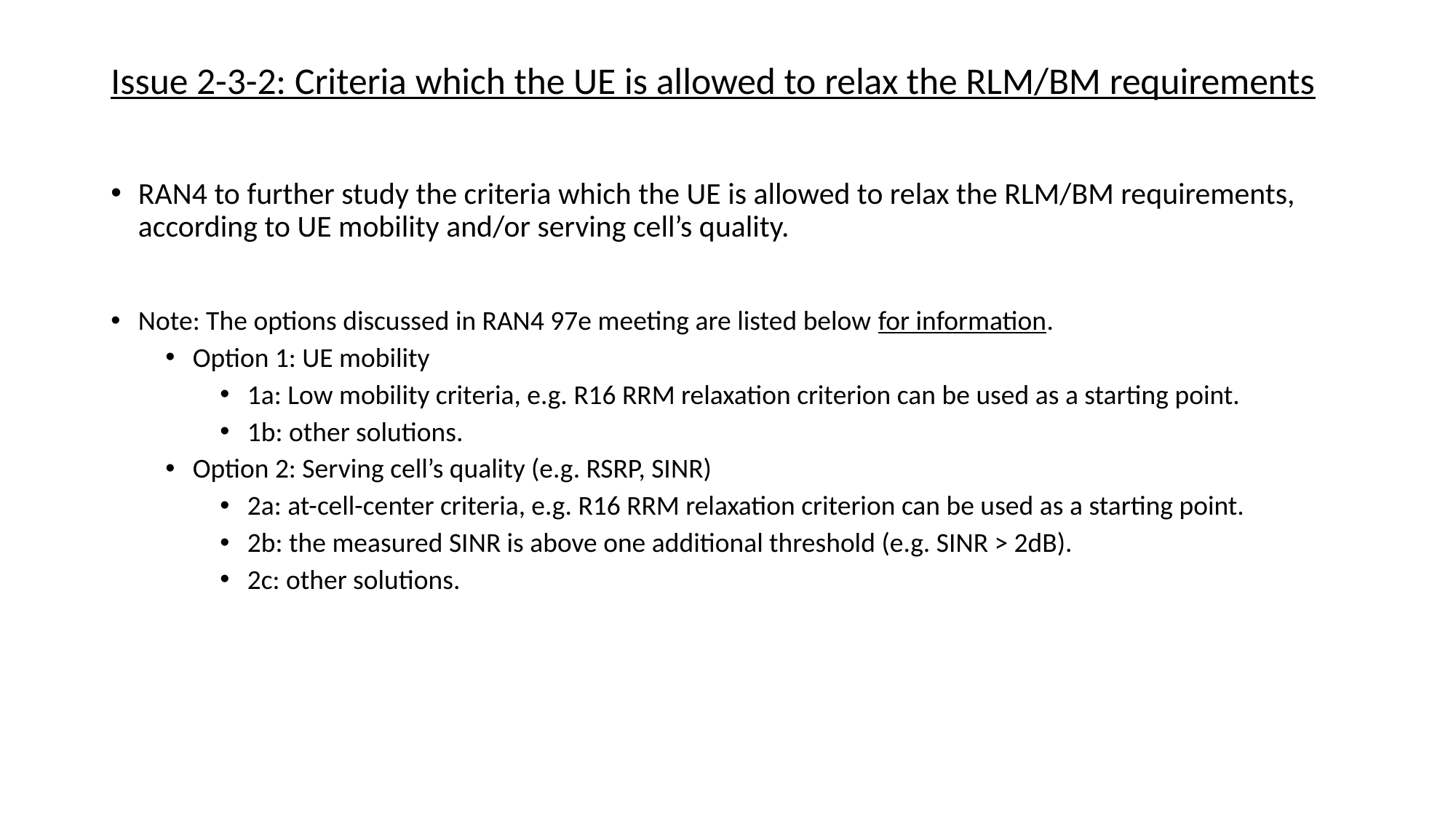

# Issue 2-3-2: Criteria which the UE is allowed to relax the RLM/BM requirements
RAN4 to further study the criteria which the UE is allowed to relax the RLM/BM requirements, according to UE mobility and/or serving cell’s quality.

Note: The options discussed in RAN4 97e meeting are listed below for information.
Option 1: UE mobility
1a: Low mobility criteria, e.g. R16 RRM relaxation criterion can be used as a starting point.
1b: other solutions.
Option 2: Serving cell’s quality (e.g. RSRP, SINR)
2a: at-cell-center criteria, e.g. R16 RRM relaxation criterion can be used as a starting point.
2b: the measured SINR is above one additional threshold (e.g. SINR > 2dB).
2c: other solutions.